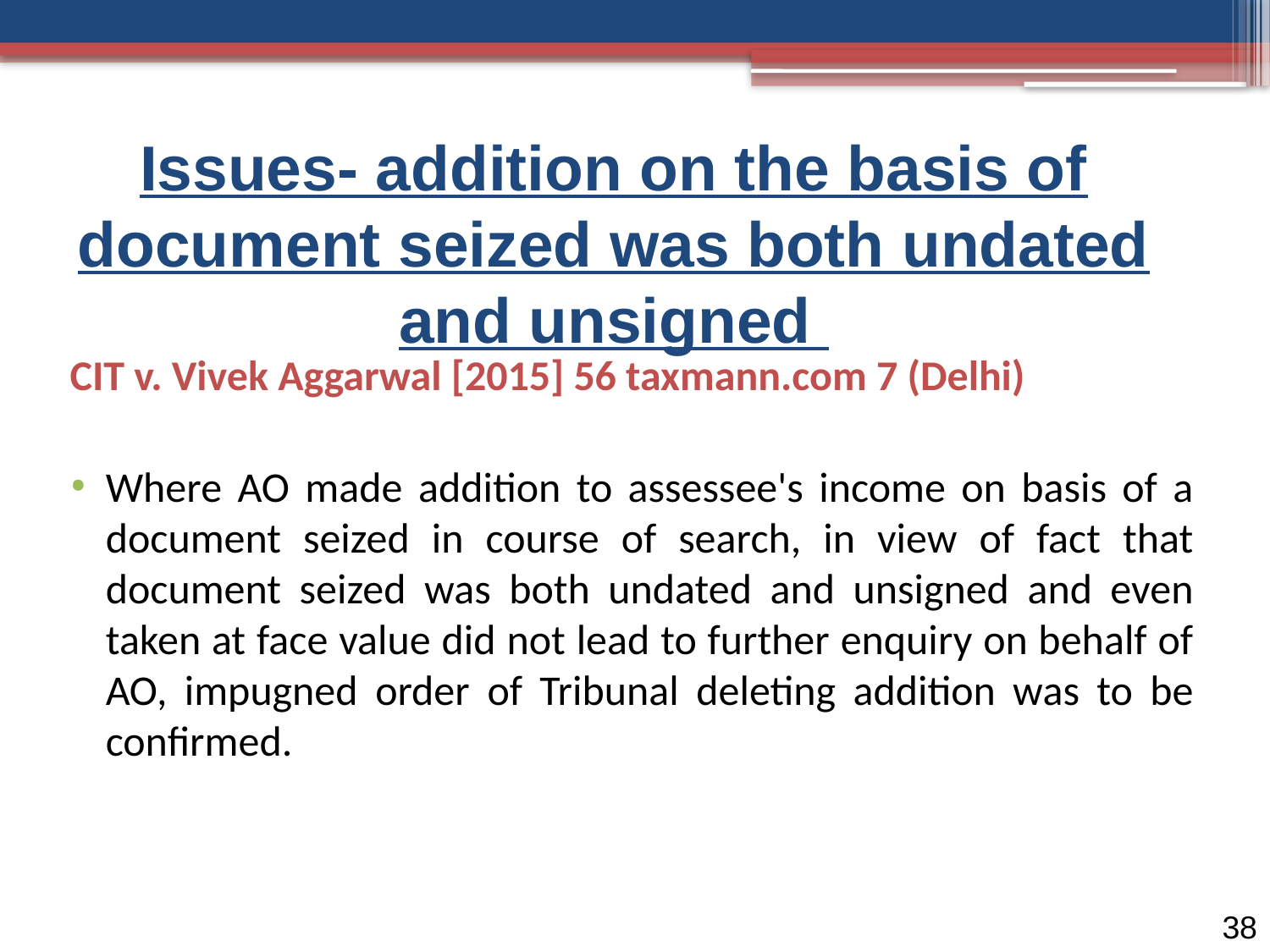

Issues- addition on the basis of document seized was both undated and unsigned

CIT v. Vivek Aggarwal [2015] 56 taxmann.com 7 (Delhi)

Where AO made addition to assessee's income on basis of a document seized in course of search, in view of fact that document seized was both undated and unsigned and even taken at face value did not lead to further enquiry on behalf of AO, impugned order of Tribunal deleting addition was to be confirmed.
38